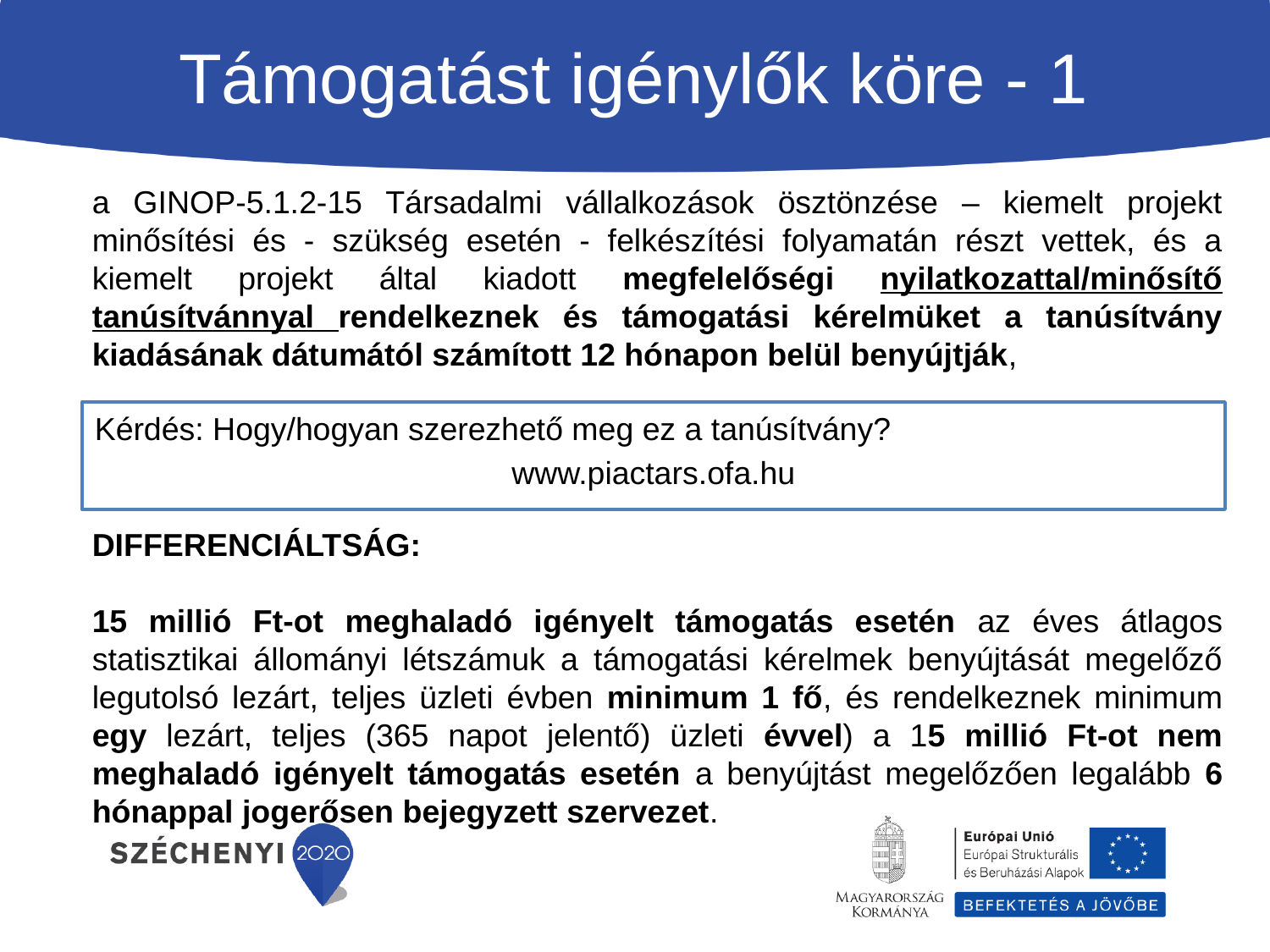

# Támogatást igénylők köre - 1
a GINOP-5.1.2-15 Társadalmi vállalkozások ösztönzése – kiemelt projekt minősítési és - szükség esetén - felkészítési folyamatán részt vettek, és a kiemelt projekt által kiadott megfelelőségi nyilatkozattal/minősítő tanúsítvánnyal rendelkeznek és támogatási kérelmüket a tanúsítvány kiadásának dátumától számított 12 hónapon belül benyújtják,

DIFFERENCIÁLTSÁG:

15 millió Ft-ot meghaladó igényelt támogatás esetén az éves átlagos statisztikai állományi létszámuk a támogatási kérelmek benyújtását megelőző legutolsó lezárt, teljes üzleti évben minimum 1 fő, és rendelkeznek minimum egy lezárt, teljes (365 napot jelentő) üzleti évvel) a 15 millió Ft-ot nem meghaladó igényelt támogatás esetén a benyújtást megelőzően legalább 6 hónappal jogerősen bejegyzett szervezet.
Kérdés: Hogy/hogyan szerezhető meg ez a tanúsítvány?
www.piactars.ofa.hu